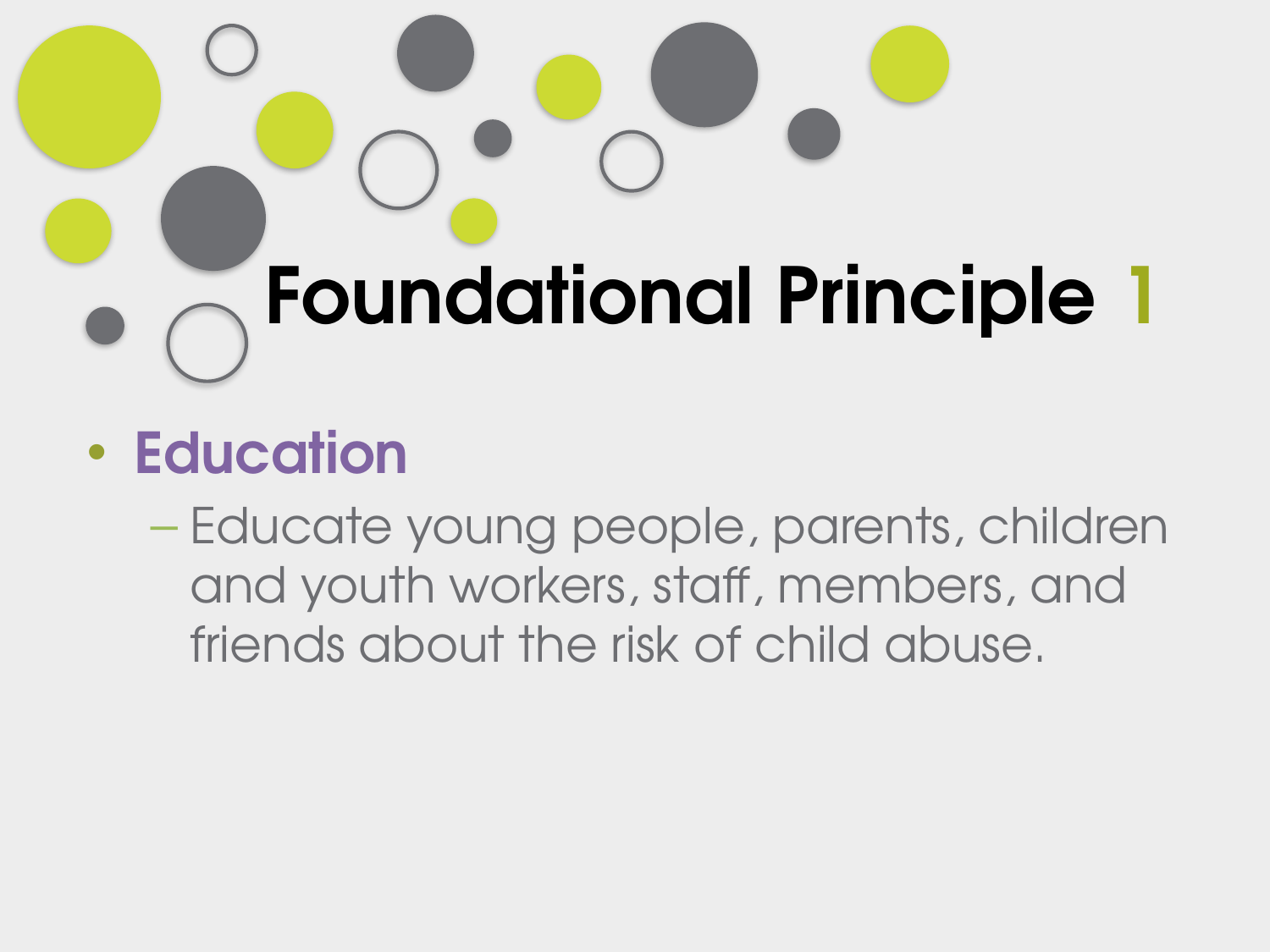

# Foundational Principle 1
Education
Educate young people, parents, children and youth workers, staff, members, and friends about the risk of child abuse.